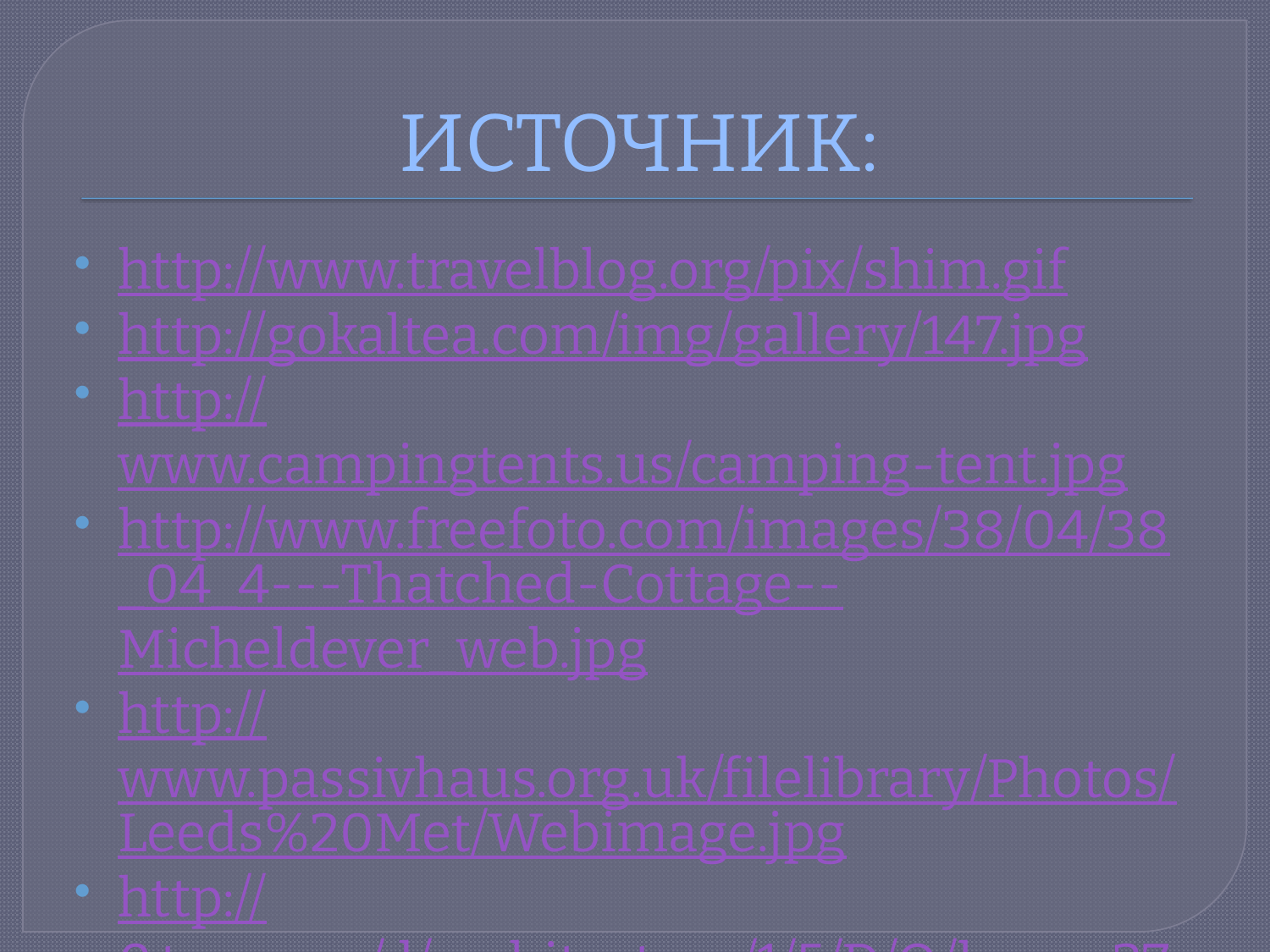

# ИСТОЧНИК:
http://www.travelblog.org/pix/shim.gif
http://gokaltea.com/img/gallery/147.jpg
http://www.campingtents.us/camping-tent.jpg
http://www.freefoto.com/images/38/04/38_04_4---Thatched-Cottage--Micheldever_web.jpg
http://www.passivhaus.org.uk/filelibrary/Photos/Leeds%20Met/Webimage.jpg
http://0.tqn.com/d/architecture/1/5/D/Q/house3711.jpg